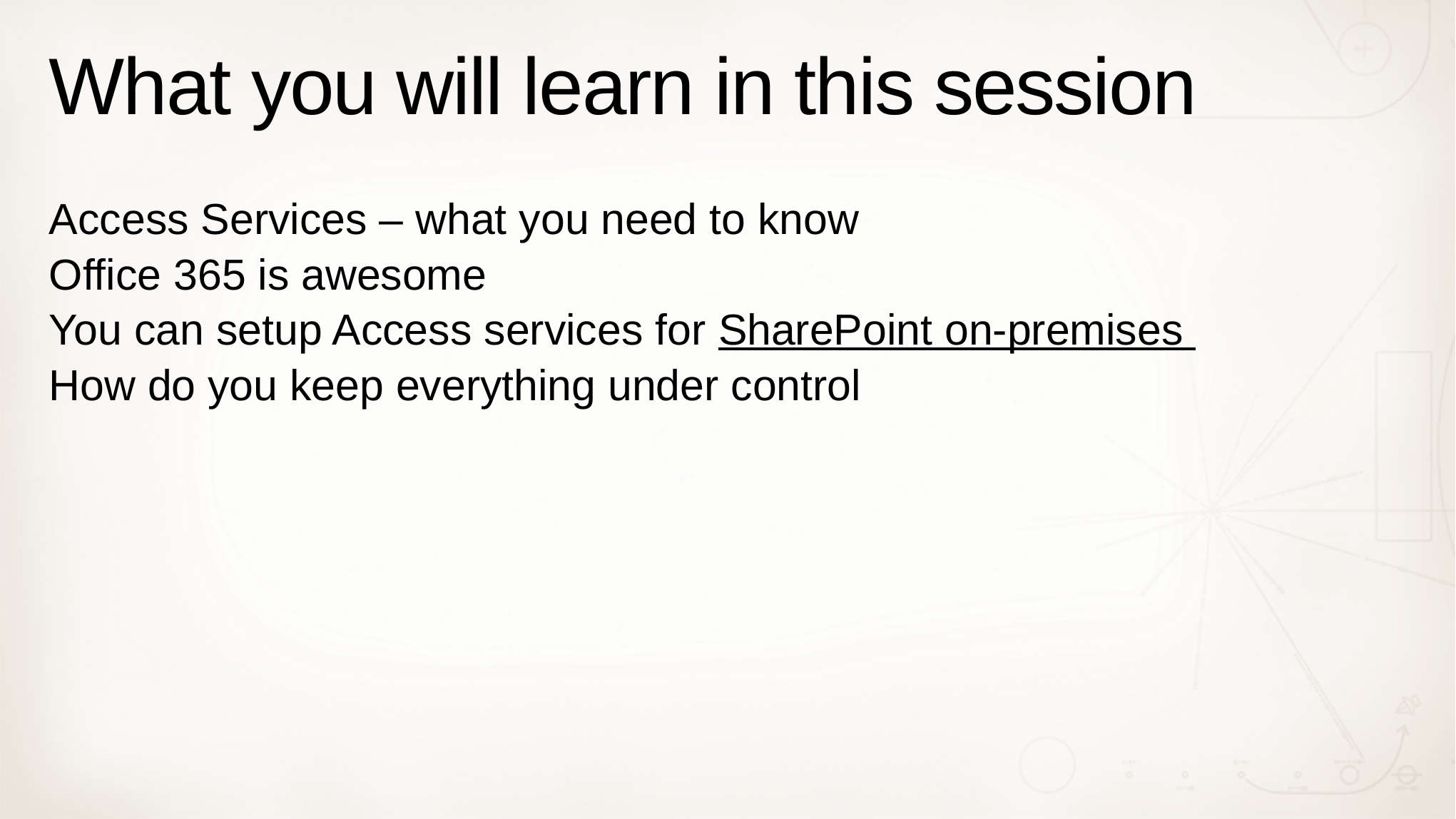

# What you will learn in this session
Access Services – what you need to know
Office 365 is awesome
You can setup Access services for SharePoint on-premises
How do you keep everything under control